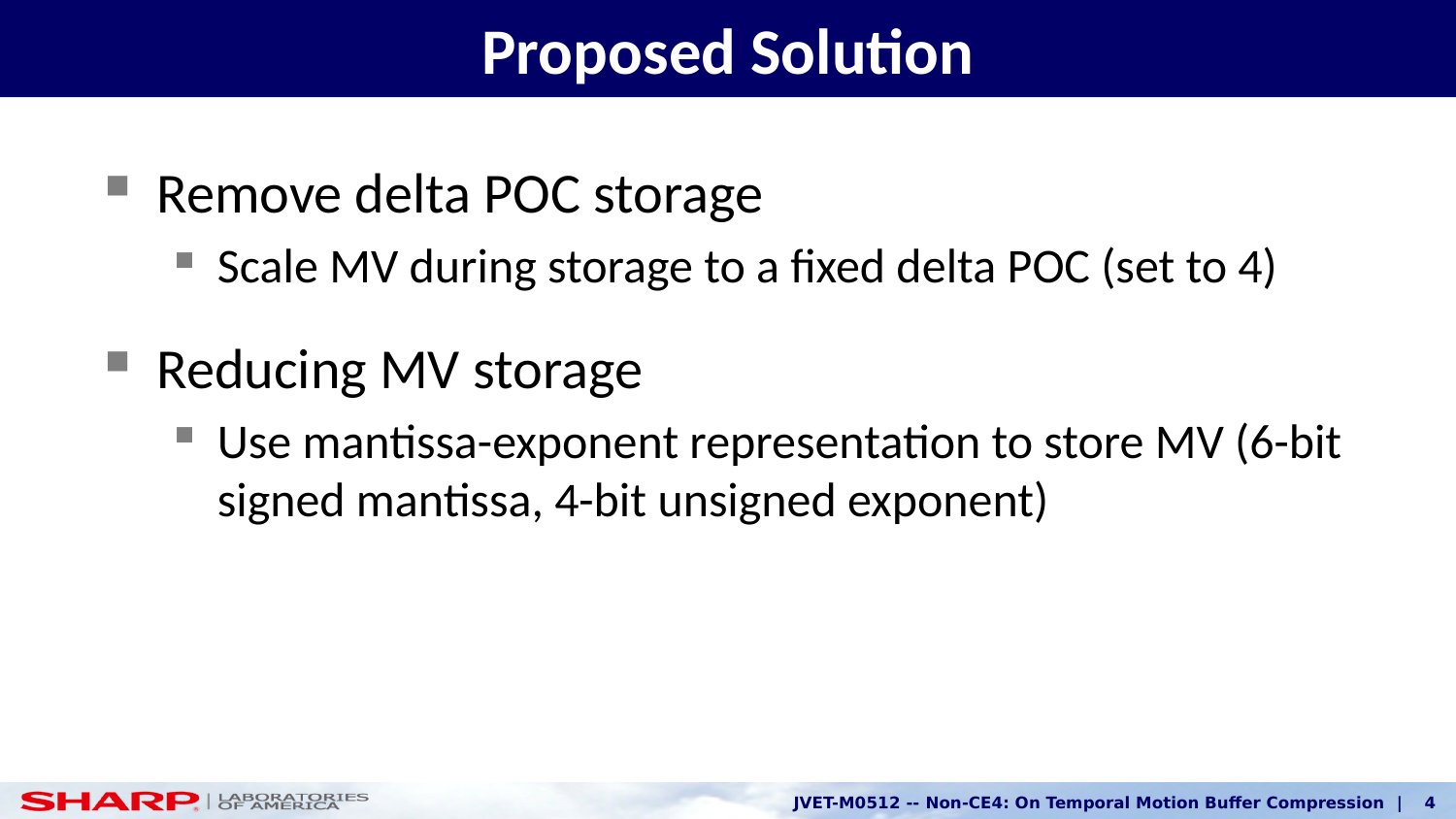

# Proposed Solution
Remove delta POC storage
Scale MV during storage to a fixed delta POC (set to 4)

Reducing MV storage
Use mantissa-exponent representation to store MV (6-bit signed mantissa, 4-bit unsigned exponent)